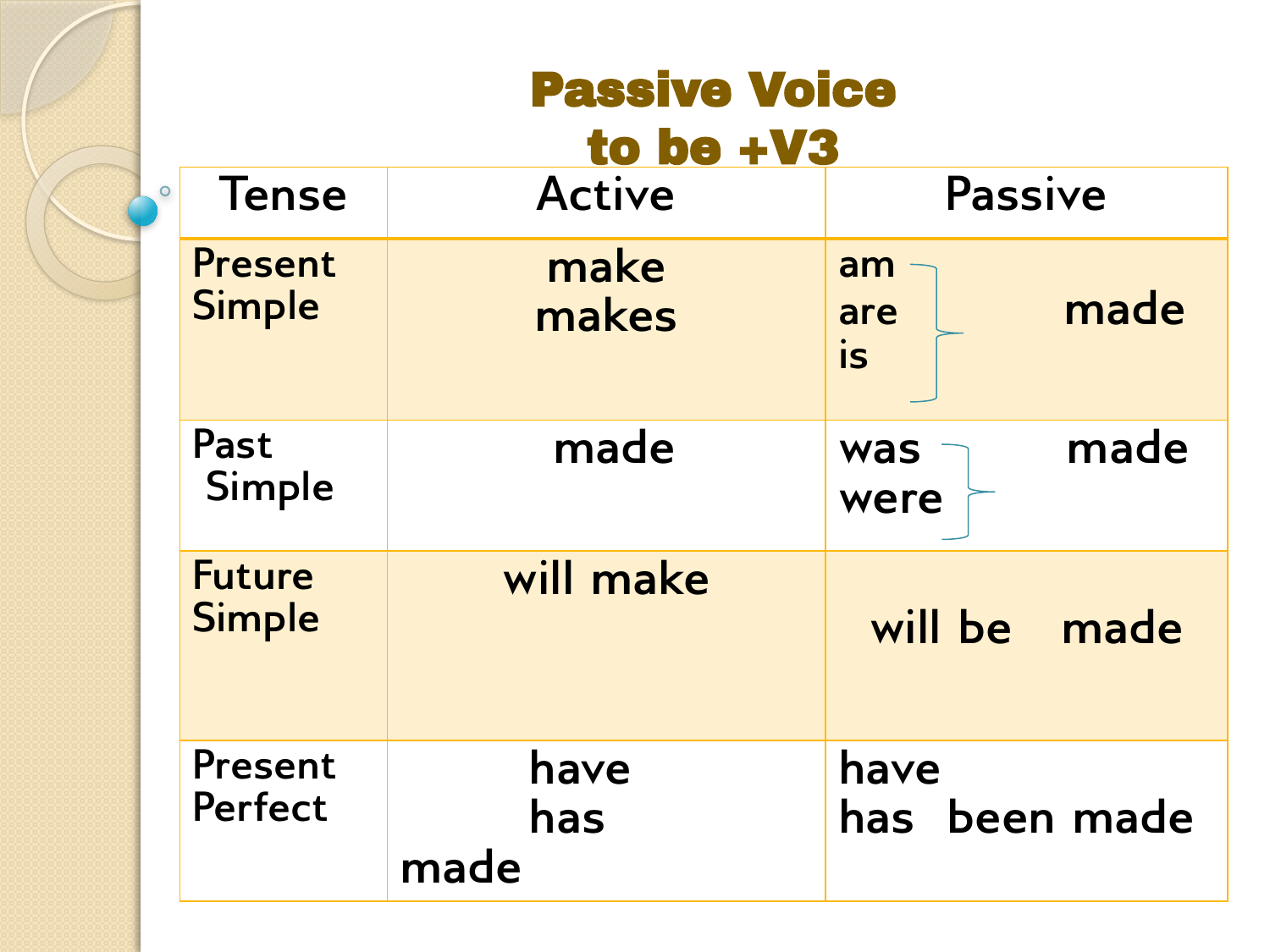

# Passive Voice to be +V3
| Tense | Active | Passive |
| --- | --- | --- |
| Present Simple | make makes | am are made is |
| Past Simple | made | was made were |
| Future Simple | will make | will be made |
| Present Perfect | have has made | have has been made |